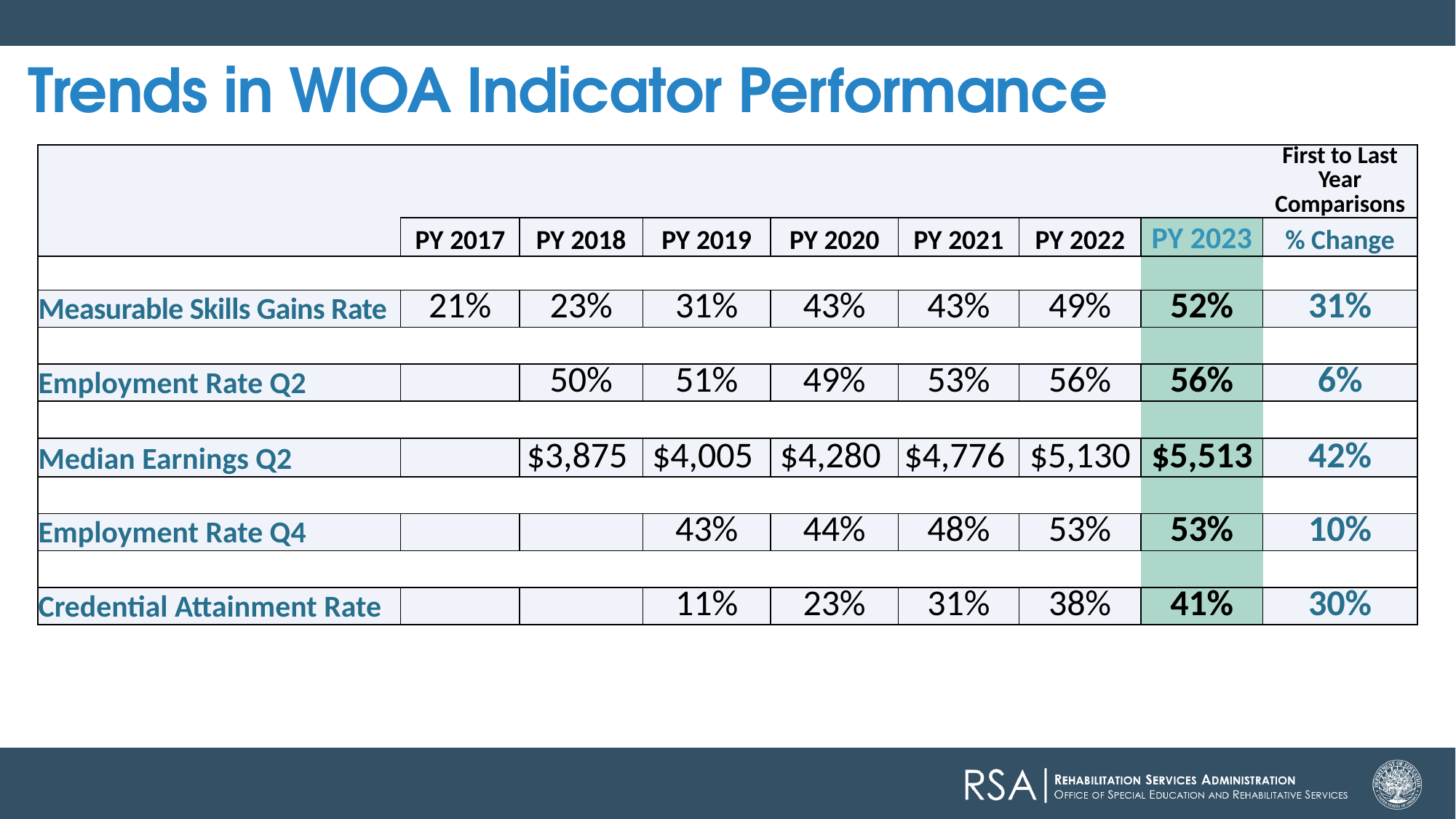

Trends in WIOA Indicator Performance
|  |  |  |  |  |  |  |  | First to Last Year Comparisons |
| --- | --- | --- | --- | --- | --- | --- | --- | --- |
|  | PY 2017 | PY 2018 | PY 2019 | PY 2020 | PY 2021 | PY 2022 | PY 2023 | % Change |
|  |  |  |  |  |  |  |  |  |
| Measurable Skills Gains Rate | 21% | 23% | 31% | 43% | 43% | 49% | 52% | 31% |
|  |  |  |  |  |  |  |  |  |
| Employment Rate Q2 |  | 50% | 51% | 49% | 53% | 56% | 56% | 6% |
|  |  |  |  |  |  |  |  |  |
| Median Earnings Q2 |  | $3,875 | $4,005 | $4,280 | $4,776 | $5,130 | $5,513 | 42% |
|  |  |  |  |  |  |  |  |  |
| Employment Rate Q4 |  |  | 43% | 44% | 48% | 53% | 53% | 10% |
|  |  |  |  |  |  |  |  |  |
| Credential Attainment Rate |  |  | 11% | 23% | 31% | 38% | 41% | 30% |